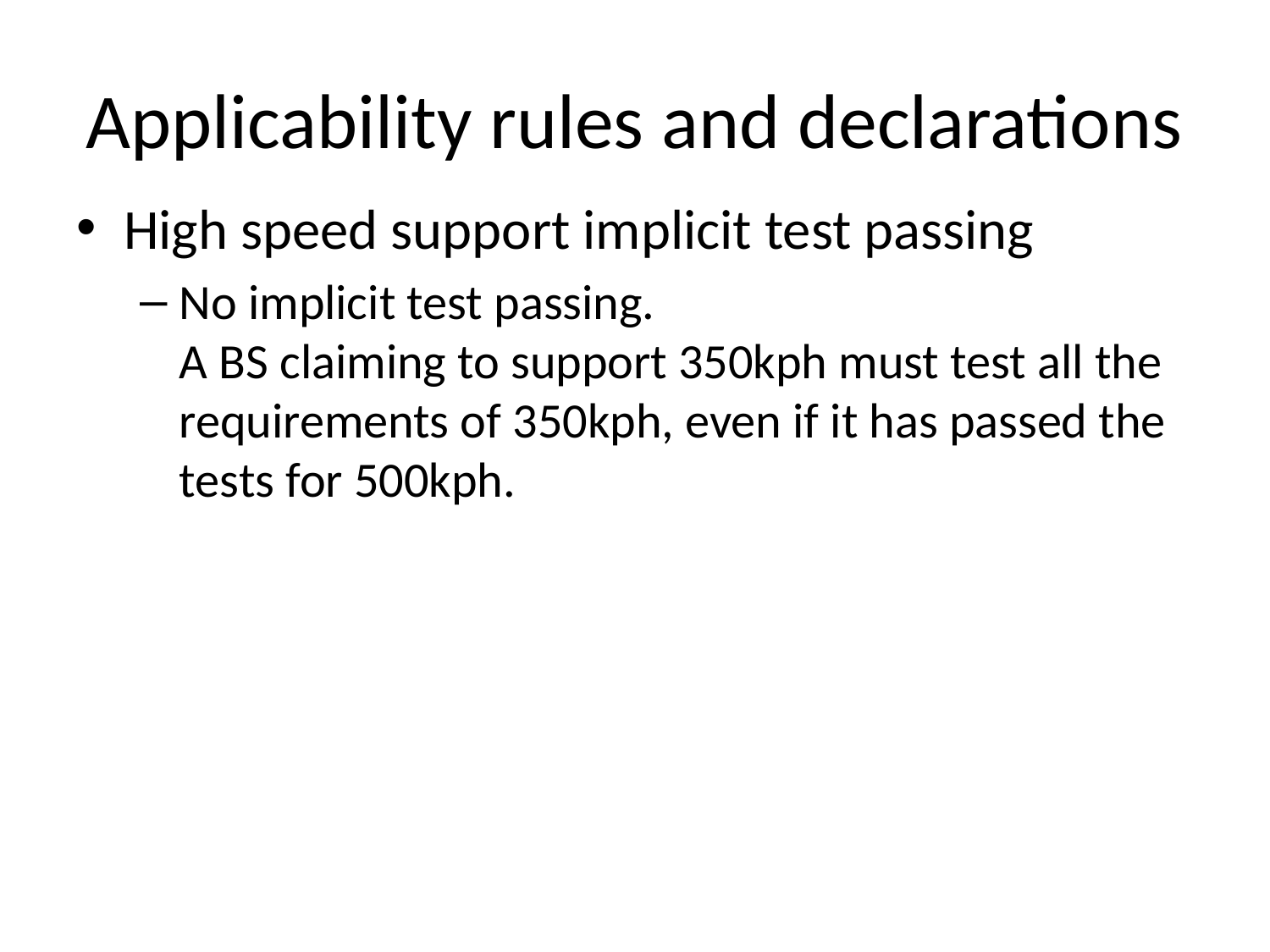

# Applicability rules and declarations
High speed support implicit test passing
No implicit test passing.
A BS claiming to support 350kph must test all the requirements of 350kph, even if it has passed the tests for 500kph.